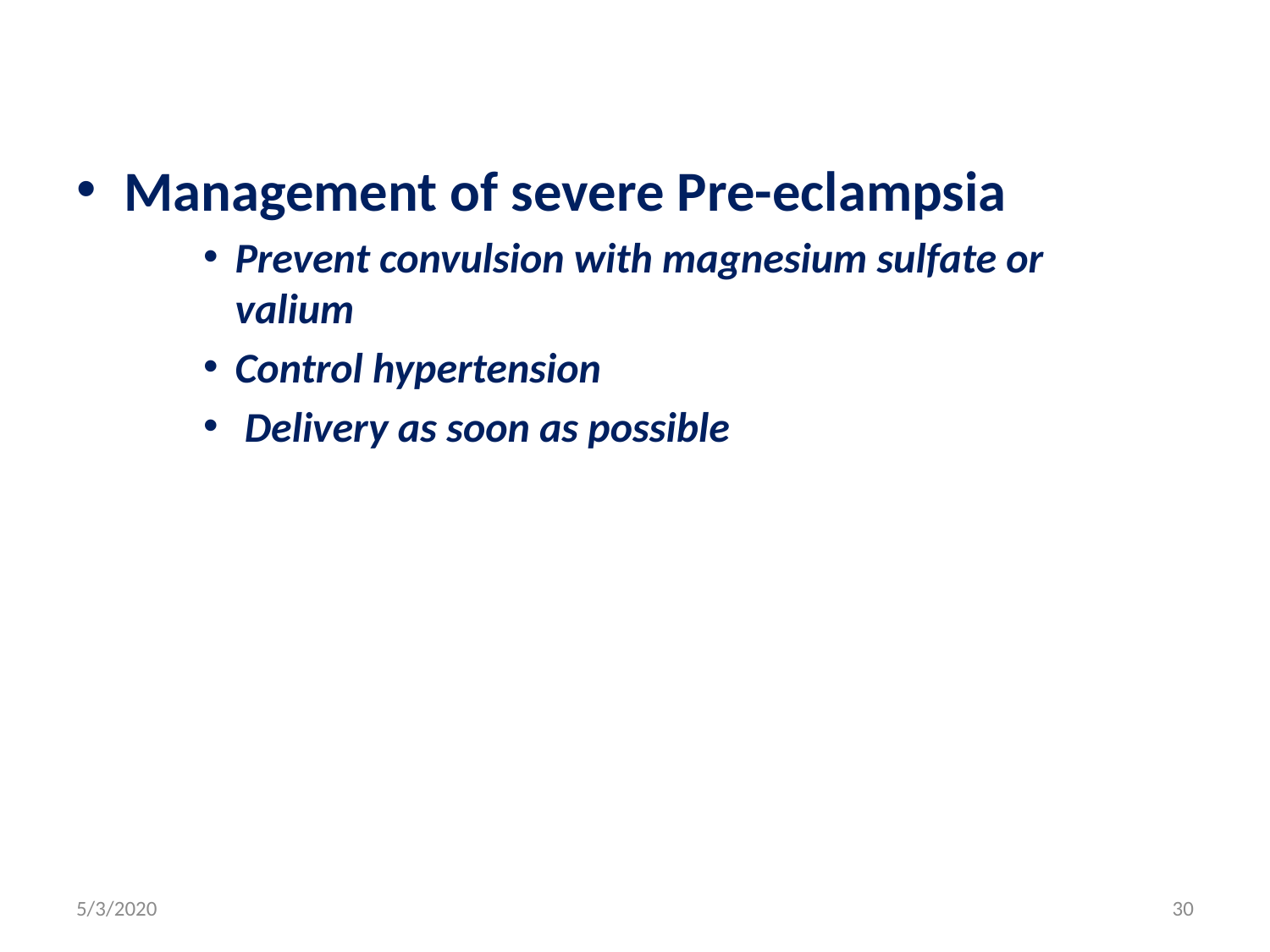

Management of severe Pre-eclampsia
Prevent convulsion with magnesium sulfate or valium
Control hypertension
 Delivery as soon as possible
5/3/2020
30